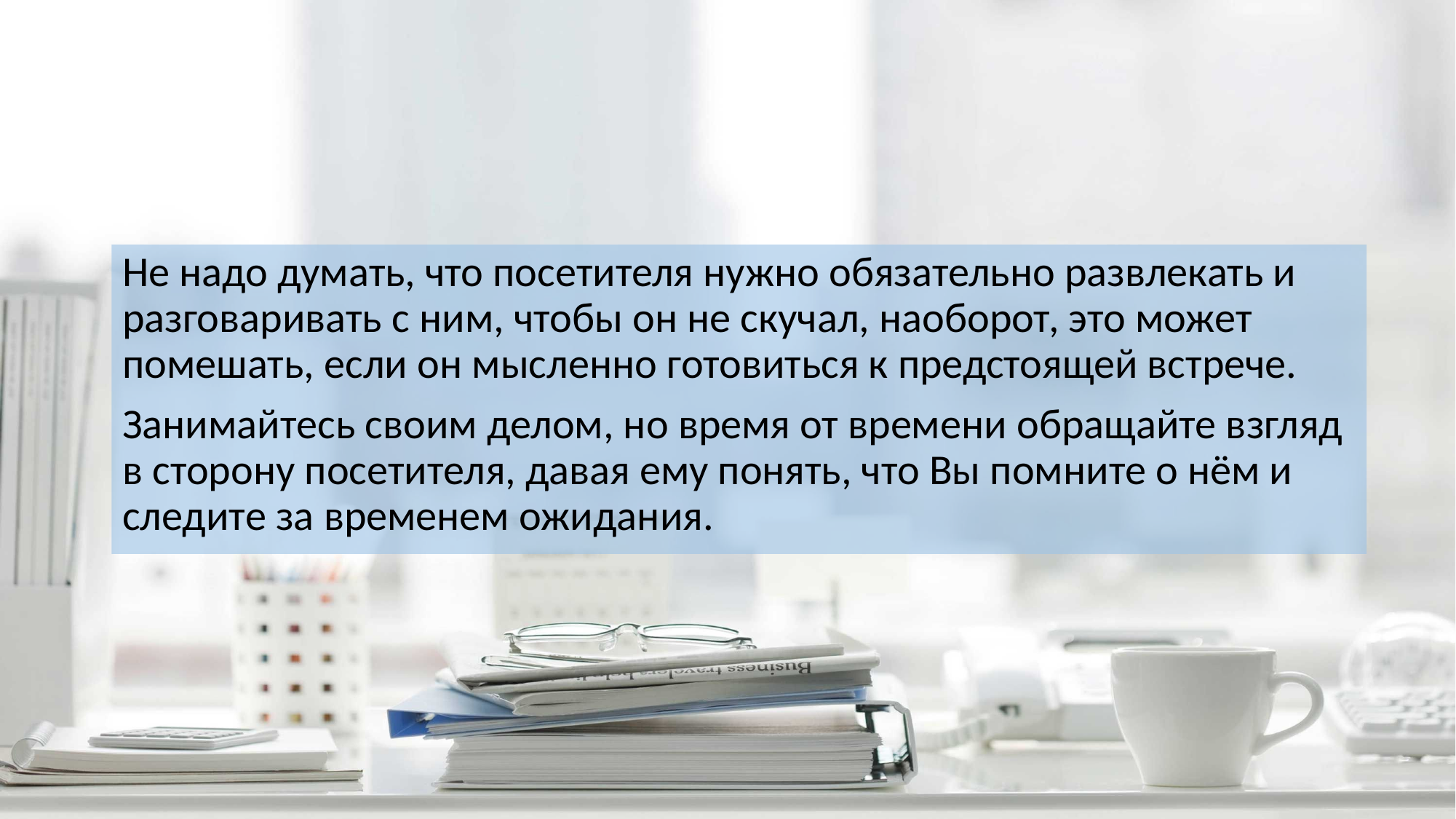

Не надо думать, что посетителя нужно обязательно развлекать и разговаривать с ним, чтобы он не скучал, наоборот, это может помешать, если он мысленно готовиться к предстоящей встрече.
Занимайтесь своим делом, но время от времени обращайте взгляд в сторону посетителя, давая ему понять, что Вы помните о нём и следите за временем ожидания.